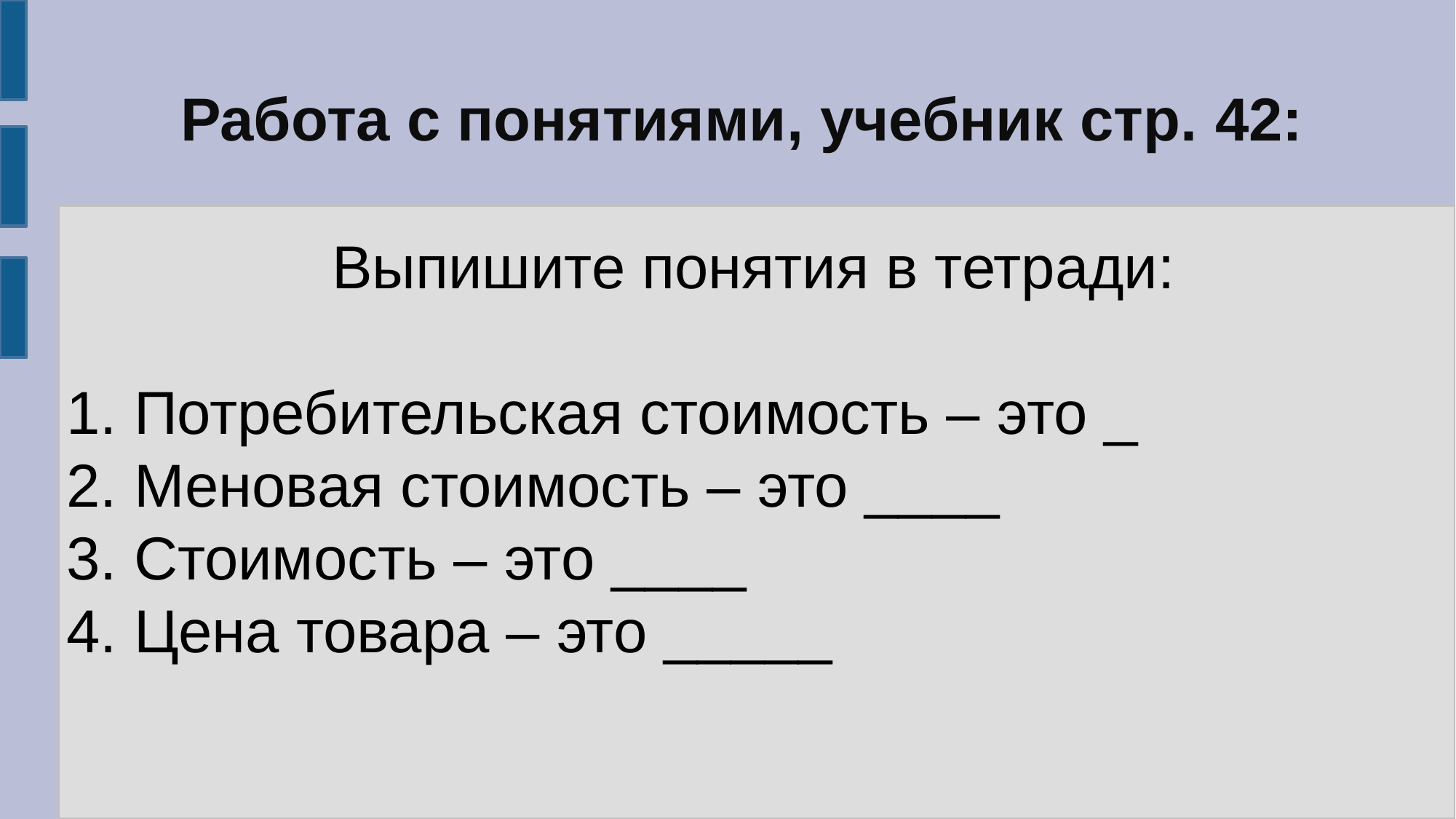

Работа с понятиями, учебник стр. 42:
Выпишите понятия в тетради:

1. Потребительская стоимость – это _
2. Меновая стоимость – это ____
3. Стоимость – это ____
4. Цена товара – это _____